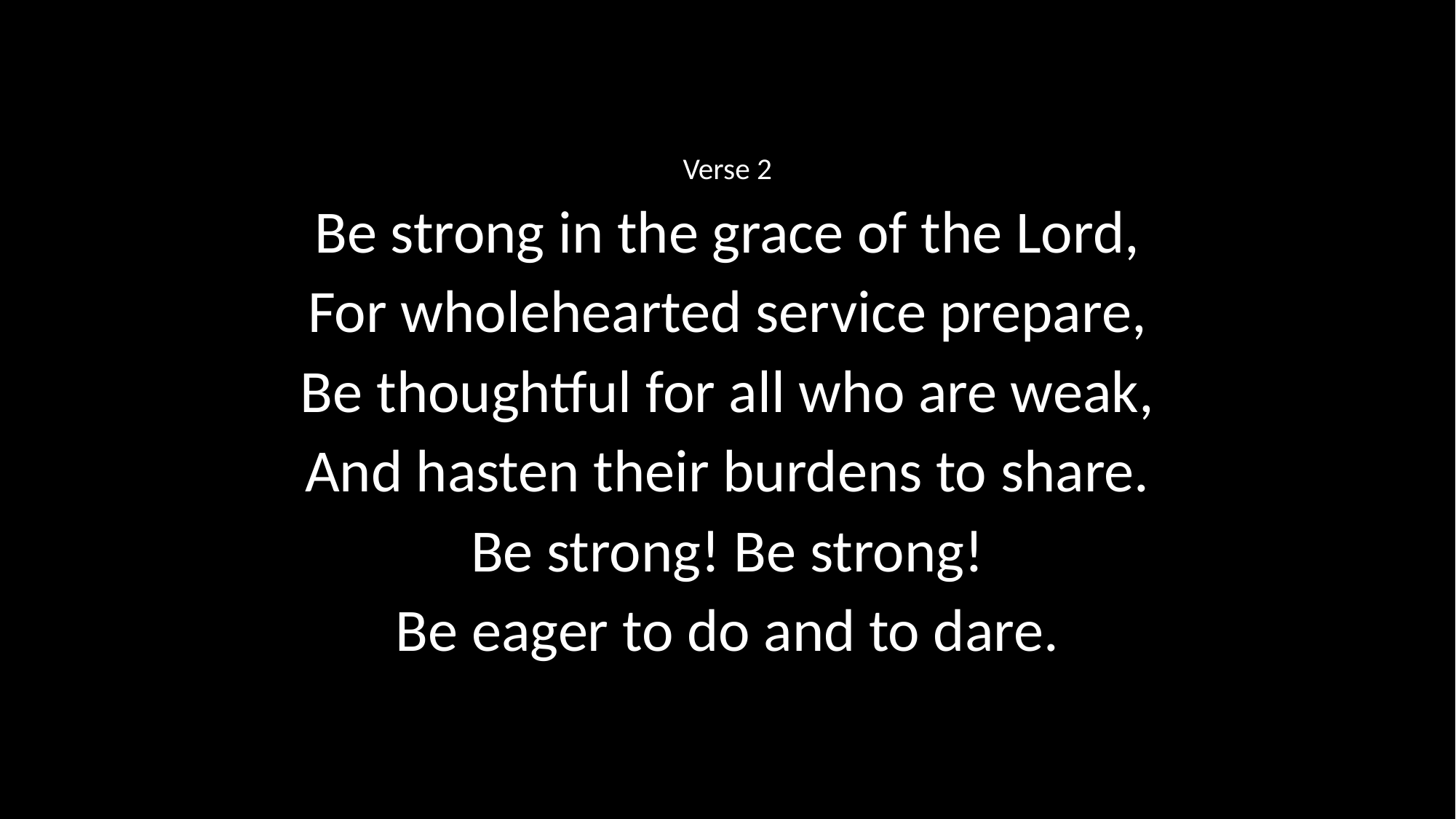

Verse 2
Be strong in the grace of the Lord,
For wholehearted service prepare,
Be thoughtful for all who are weak,
And hasten their burdens to share.
Be strong! Be strong!
Be eager to do and to dare.